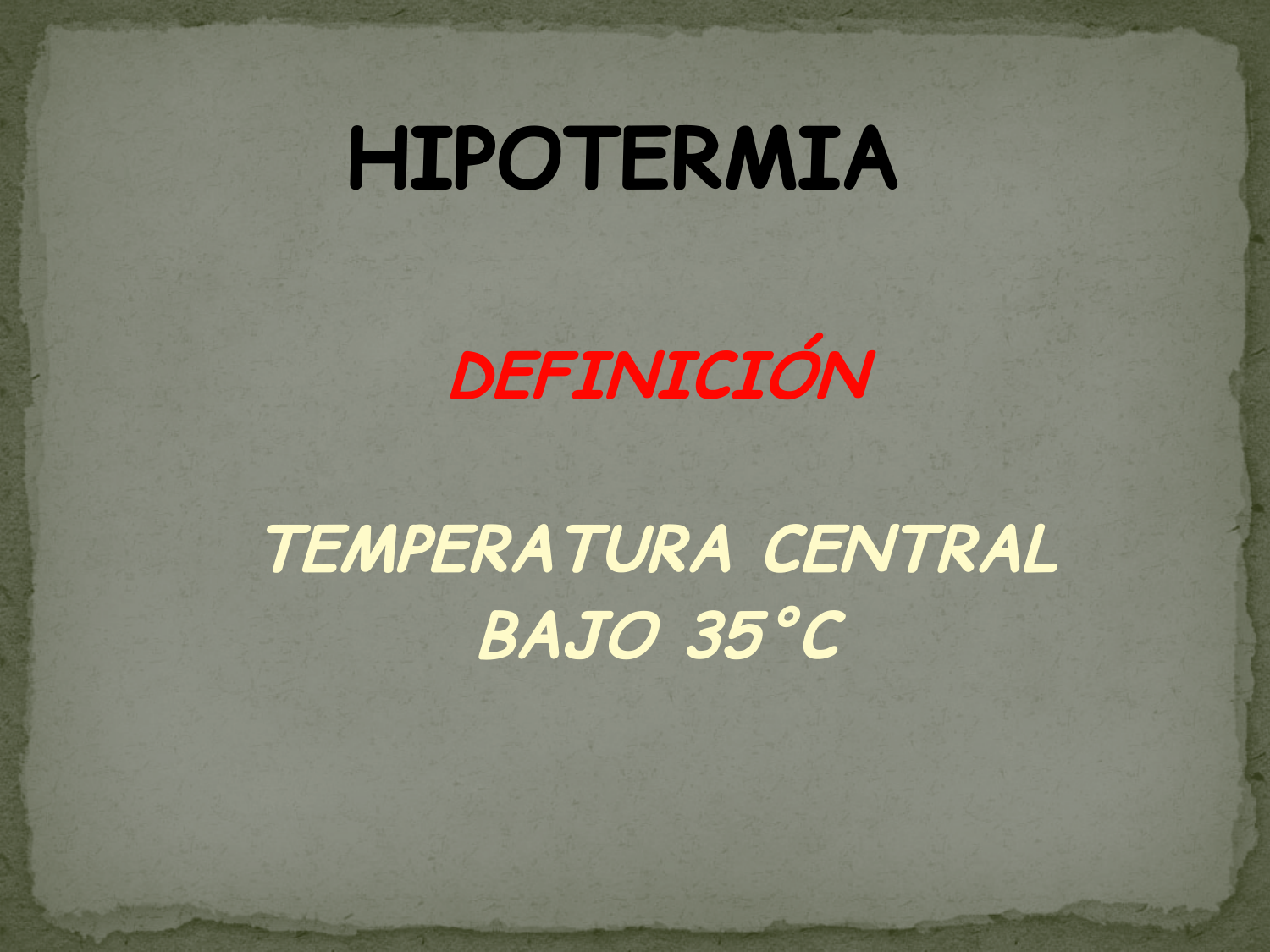

# HIPOTERMIA
DEFINICIÓN

TEMPERATURA CENTRAL
BAJO 35°C